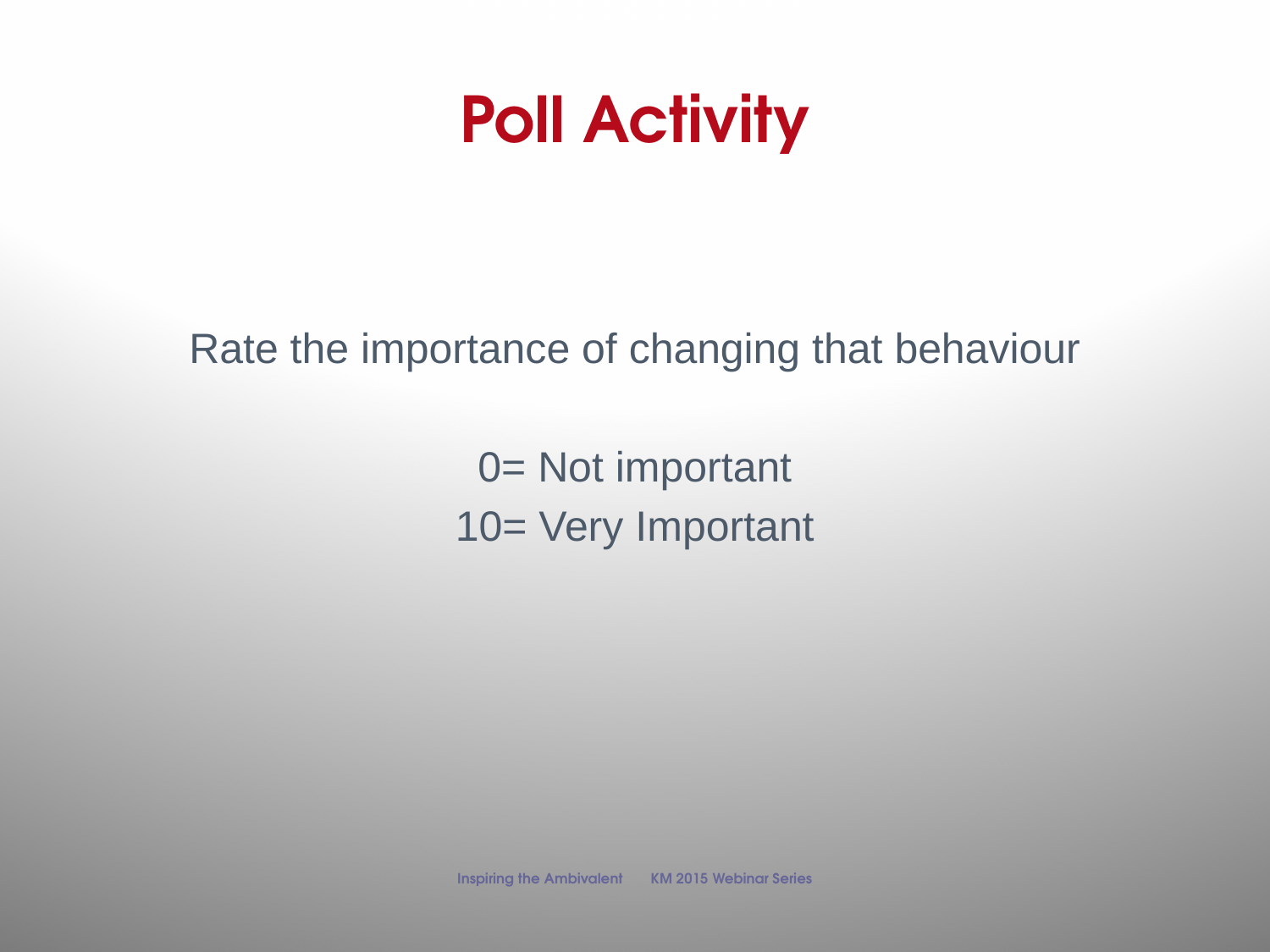

# Poll Activity

Rate the importance of changing that behaviour

0= Not important
10= Very Important

Inspiring the Ambivalent       KM 2015 Webinar Series